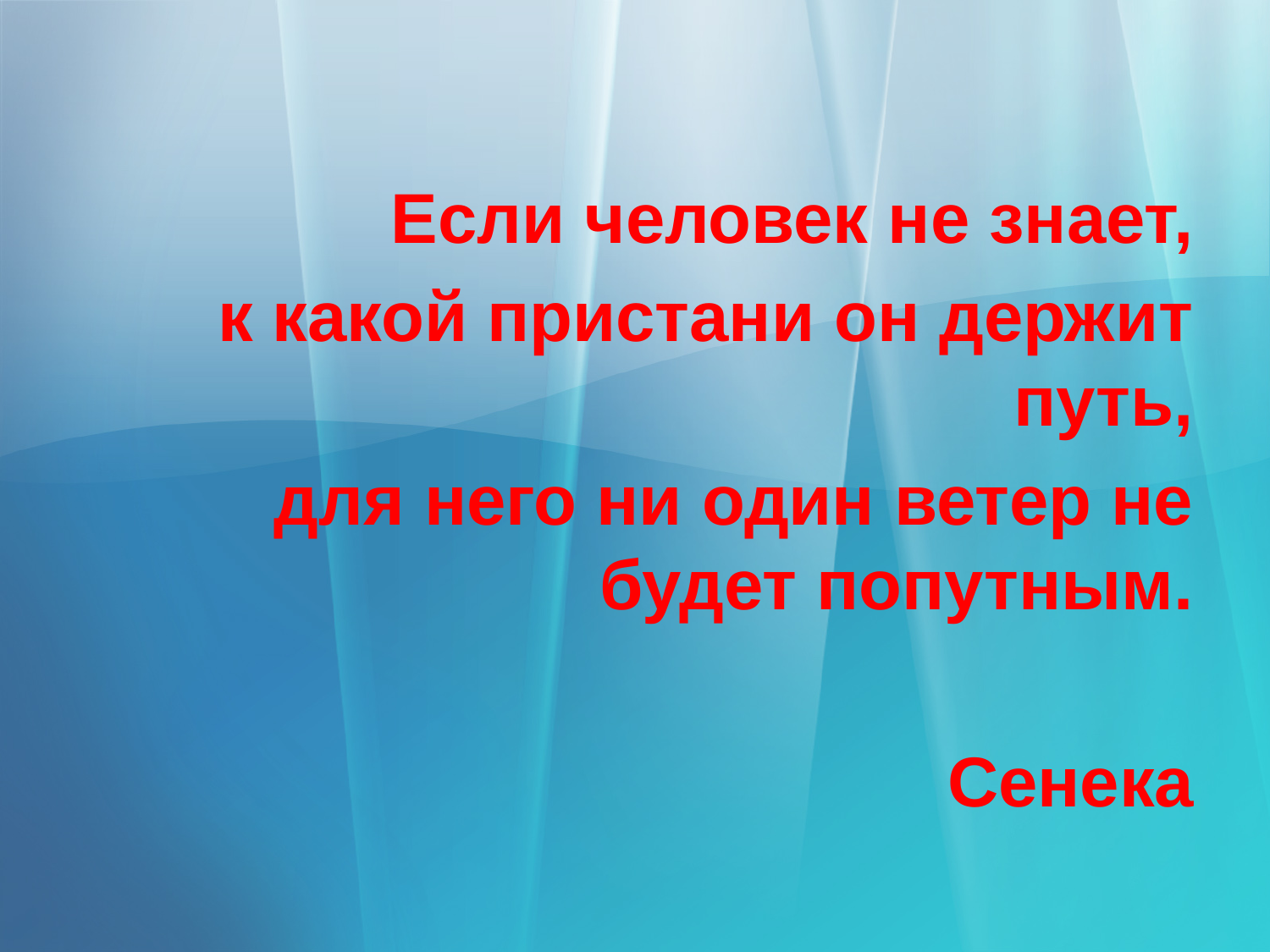

Если человек не знает,
к какой пристани он держит путь,
для него ни один ветер не будет попутным.

Сенека